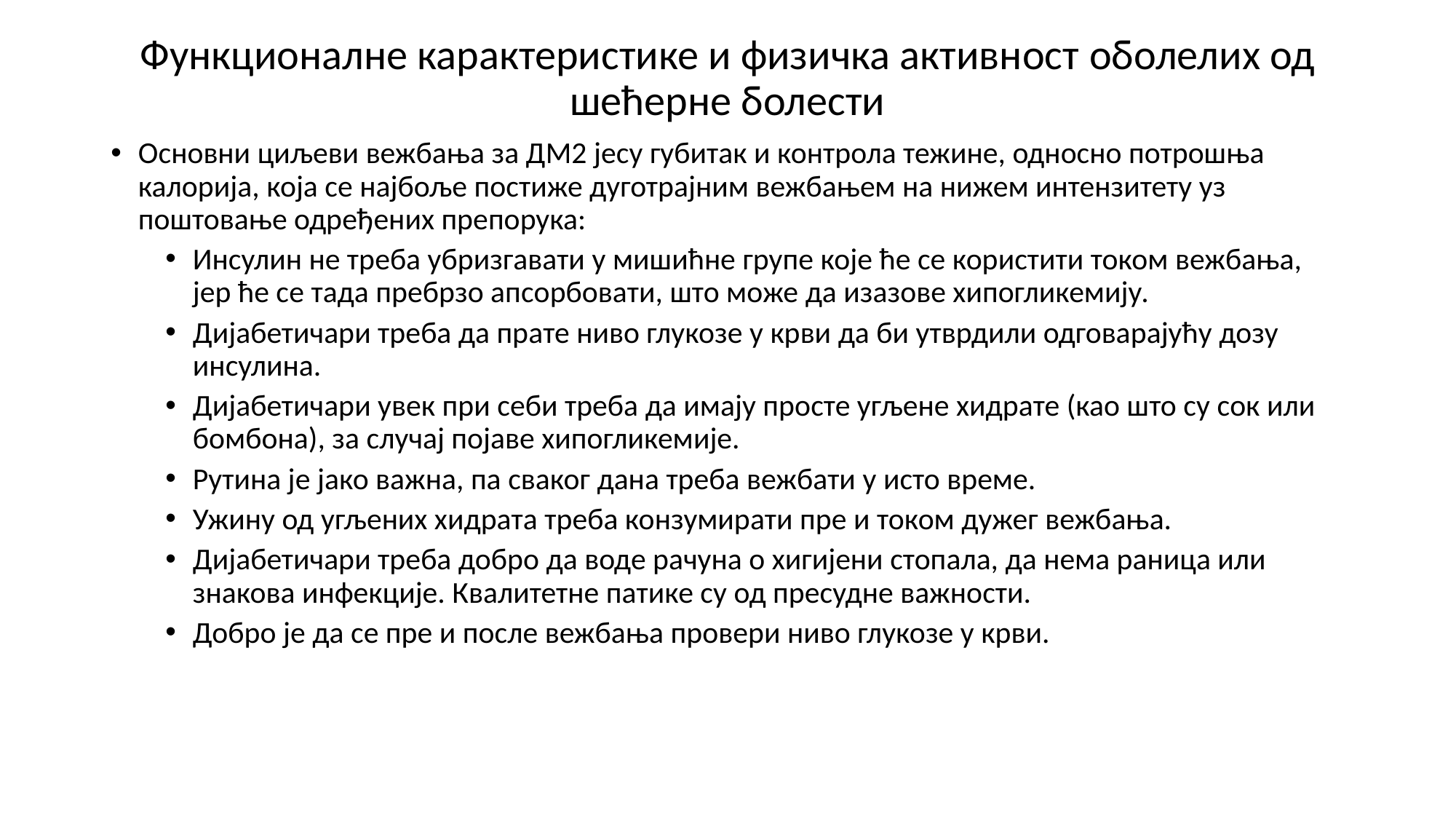

# Функционалне карактеристике и физичка активност оболелих од шећерне болести
Основни циљеви вежбања за ДМ2 јесу губитак и контрола тежине, односно потрошња калорија, која се најбоље постиже дуготрајним вежбањем на нижем интензитету уз поштовање одређених препорука:
Инсулин не треба убризгавати у мишићне групе које ће се користити током вежбања, јер ће се тада пребрзо апсорбовати, што може да изазове хипогликемију.
Дијабетичари треба да прате ниво глукозе у крви да би утврдили одговарајућу дозу инсулина.
Дијабетичари увек при себи треба да имају просте угљене хидрате (као што су сок или бомбона), за случај појаве хипогликемије.
Рутина је јако важна, па сваког дана треба вежбати у исто време.
Ужину од угљених хидрата треба конзумирати пре и током дужег вежбања.
Дијабетичари треба добро да воде рачуна о хигијени стопала, да нема раница или знакова инфекције. Квалитетне патике су од пресудне важности.
Добро је да се пре и после вежбања провери ниво глукозе у крви.